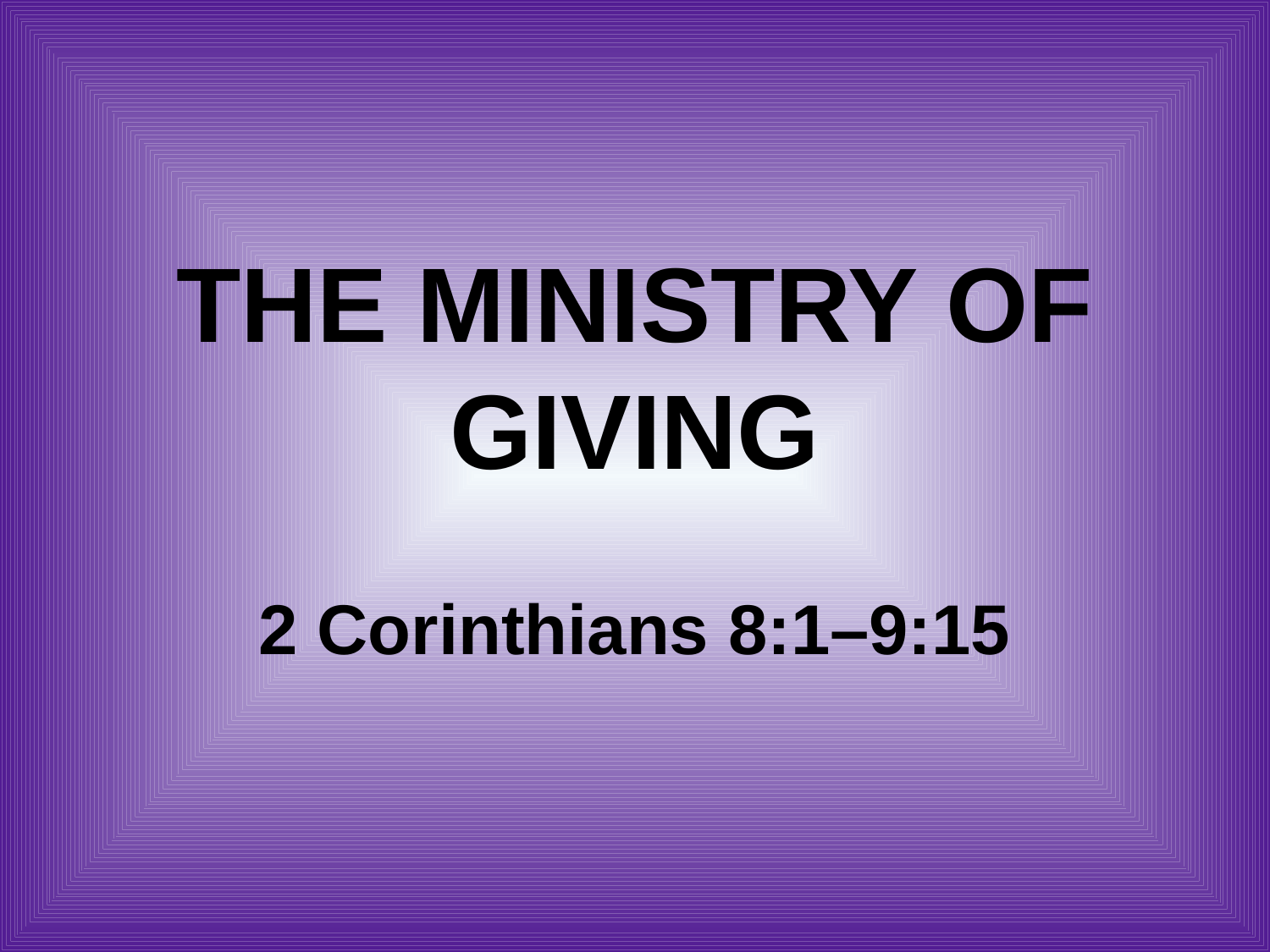

# The Ministry of Giving 2 Corinthians 8:1–9:15